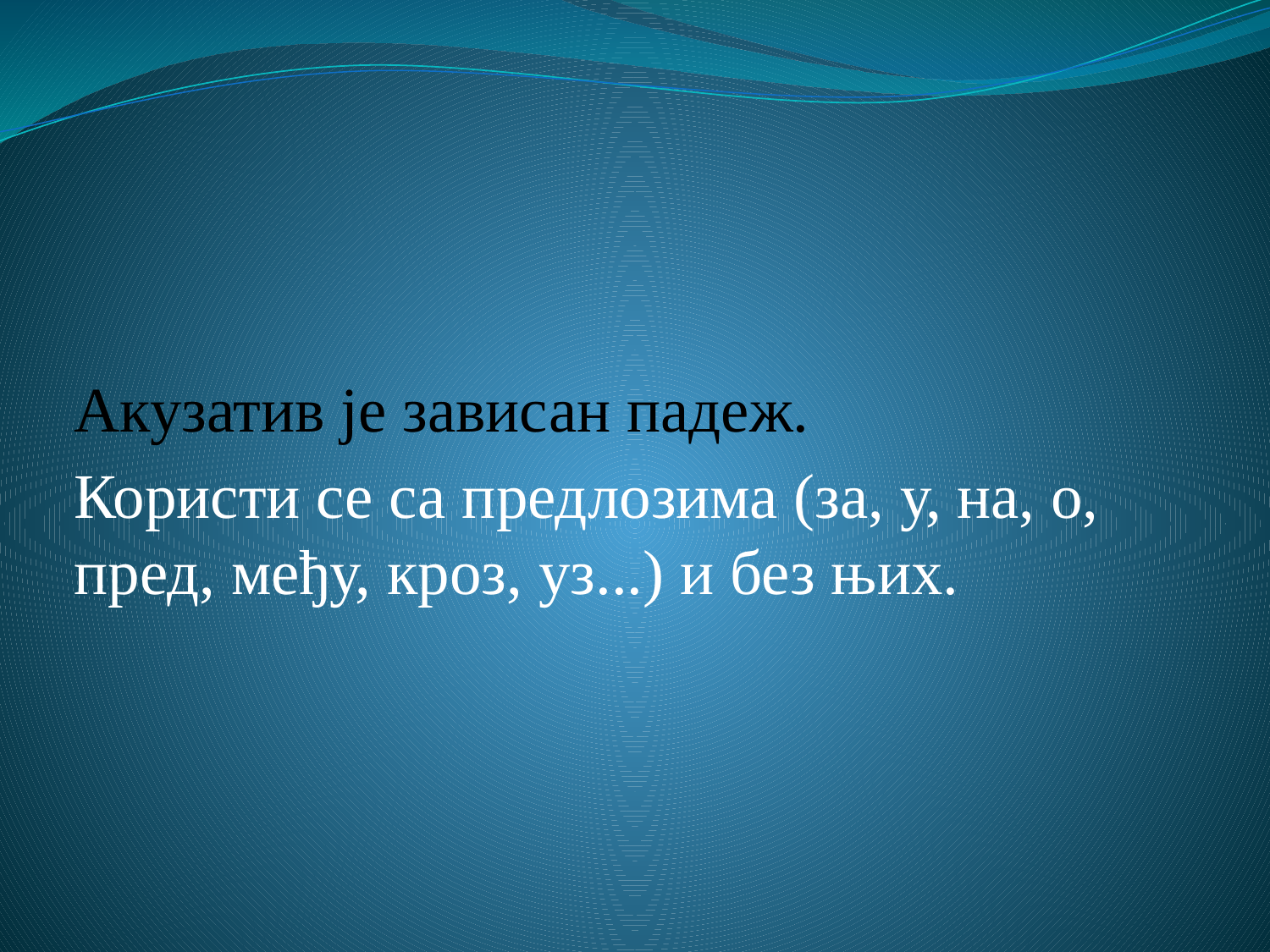

# Акузатив је зависан падеж.
Користи се са предлозима (за, у, на, о, пред, међу, кроз, уз...) и без њих.